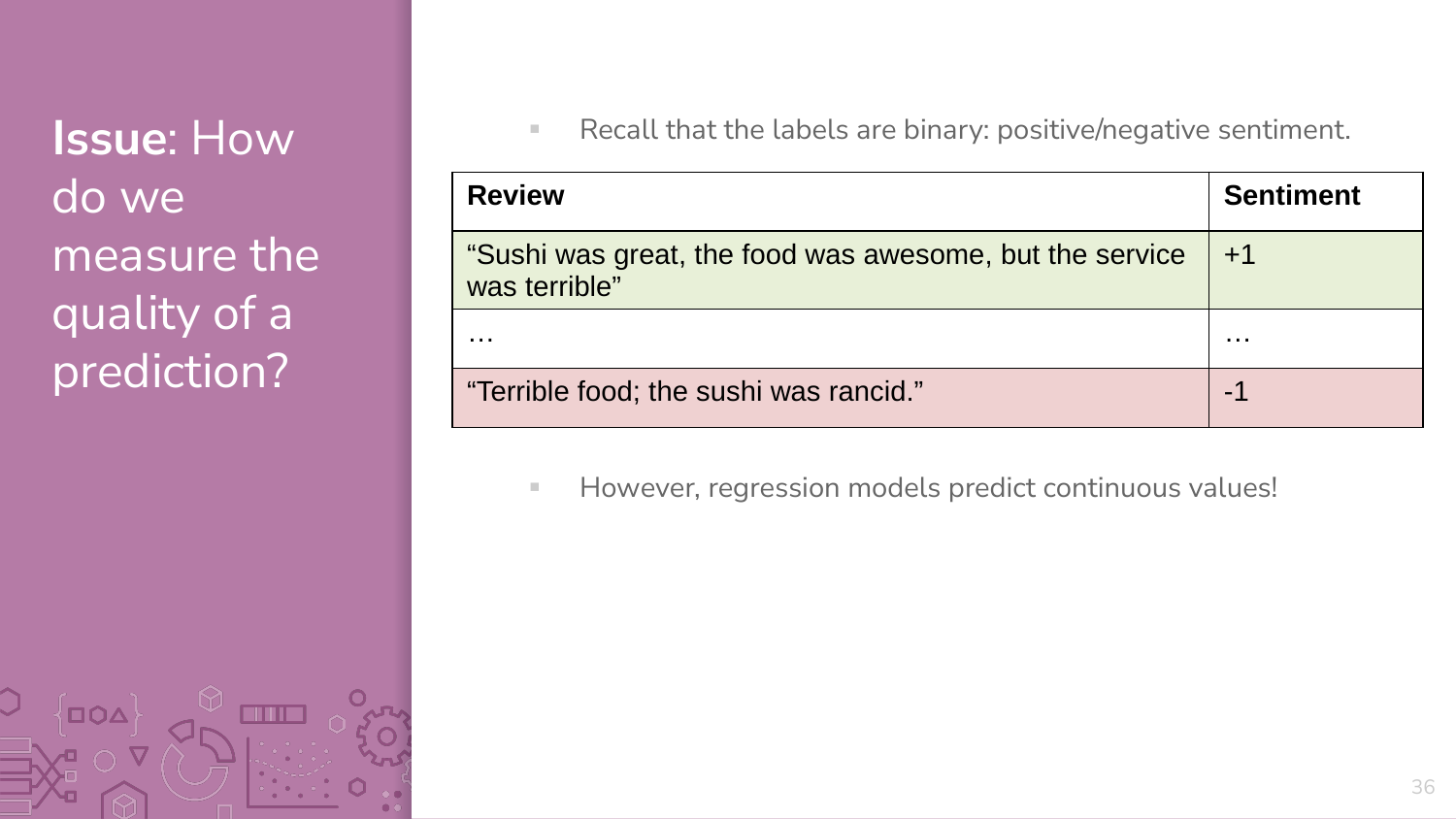

# Issue: How do we measure the quality of a prediction?
Recall that the labels are binary: positive/negative sentiment.

However, regression models predict continuous values!

| Review | Sentiment |
| --- | --- |
| “Sushi was great, the food was awesome, but the service was terrible” | +1 |
| … | … |
| “Terrible food; the sushi was rancid.” | -1 |
36